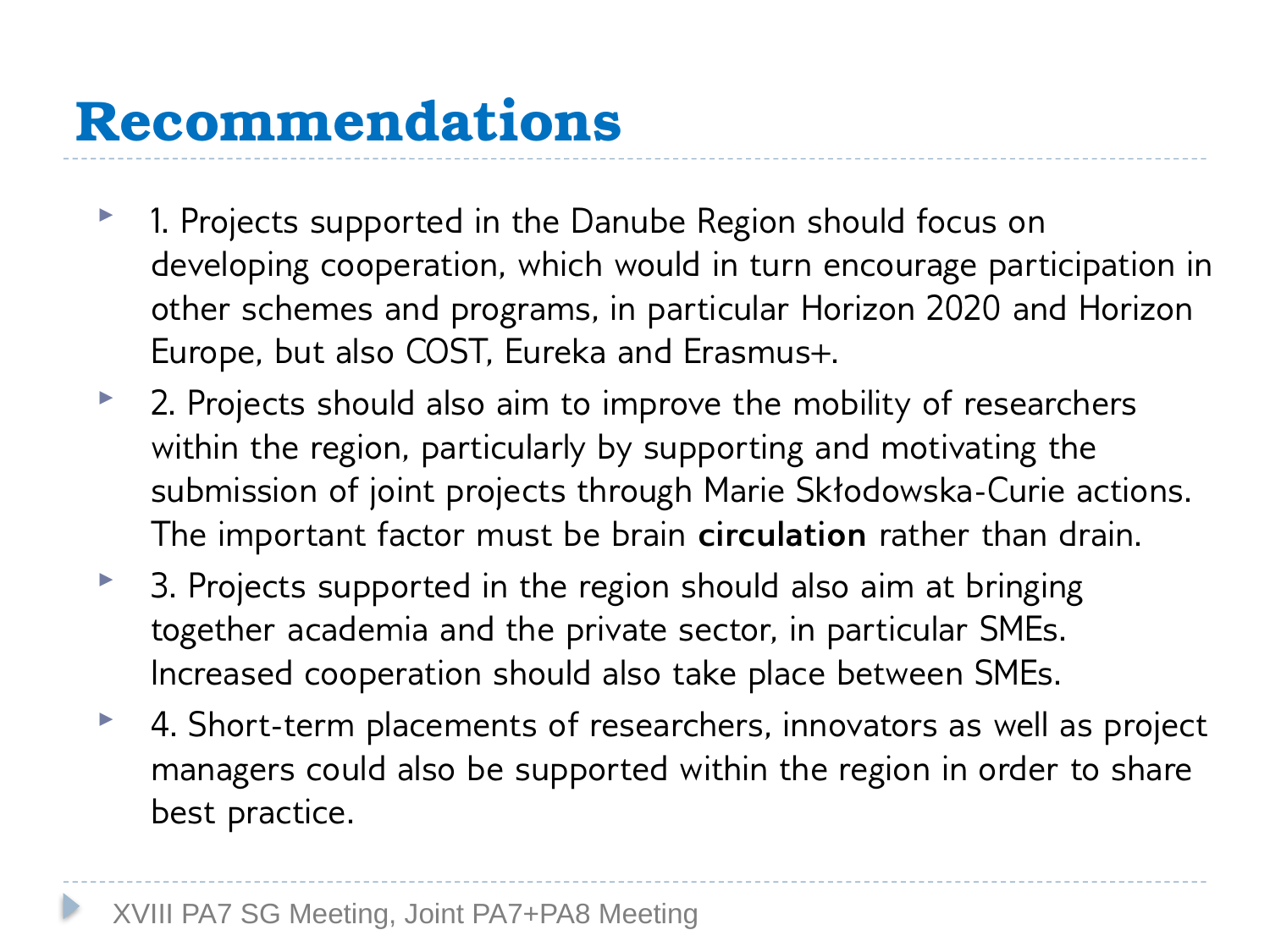

Recommendations

1. Projects supported in the Danube Region should focus on developing cooperation, which would in turn encourage participation in other schemes and programs, in particular Horizon 2020 and Horizon Europe, but also COST, Eureka and Erasmus+.
2. Projects should also aim to improve the mobility of researchers within the region, particularly by supporting and motivating the submission of joint projects through Marie Skłodowska-Curie actions. The important factor must be brain circulation rather than drain.
3. Projects supported in the region should also aim at bringing together academia and the private sector, in particular SMEs. Increased cooperation should also take place between SMEs.
4. Short-term placements of researchers, innovators as well as project managers could also be supported within the region in order to share best practice.

XVIII PA7 SG Meeting, Joint PA7+PA8 Meeting